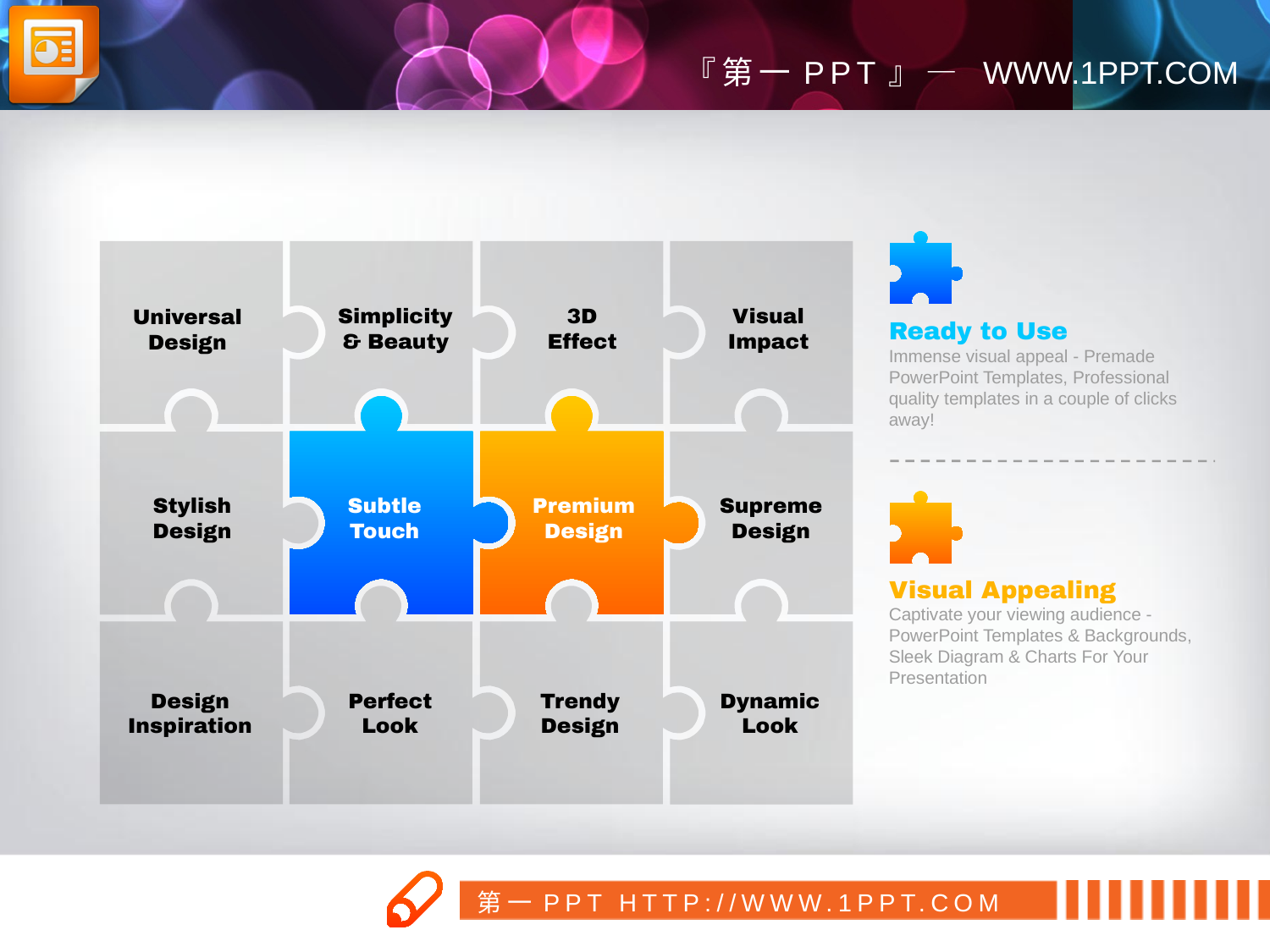

Simplicity
& Beauty
3D
Effect
Visual
Impact
Universal
Design
Ready to Use
Immense visual appeal - Premade PowerPoint Templates, Professional quality templates in a couple of clicks away!

Stylish
Design
Subtle
Touch
Premium
Design
Supreme
Design

Visual Appealing
Captivate your viewing audience - PowerPoint Templates & Backgrounds, Sleek Diagram & Charts For Your Presentation

Design
Inspiration
Perfect
Look
Trendy
Design
Dynamic
Look